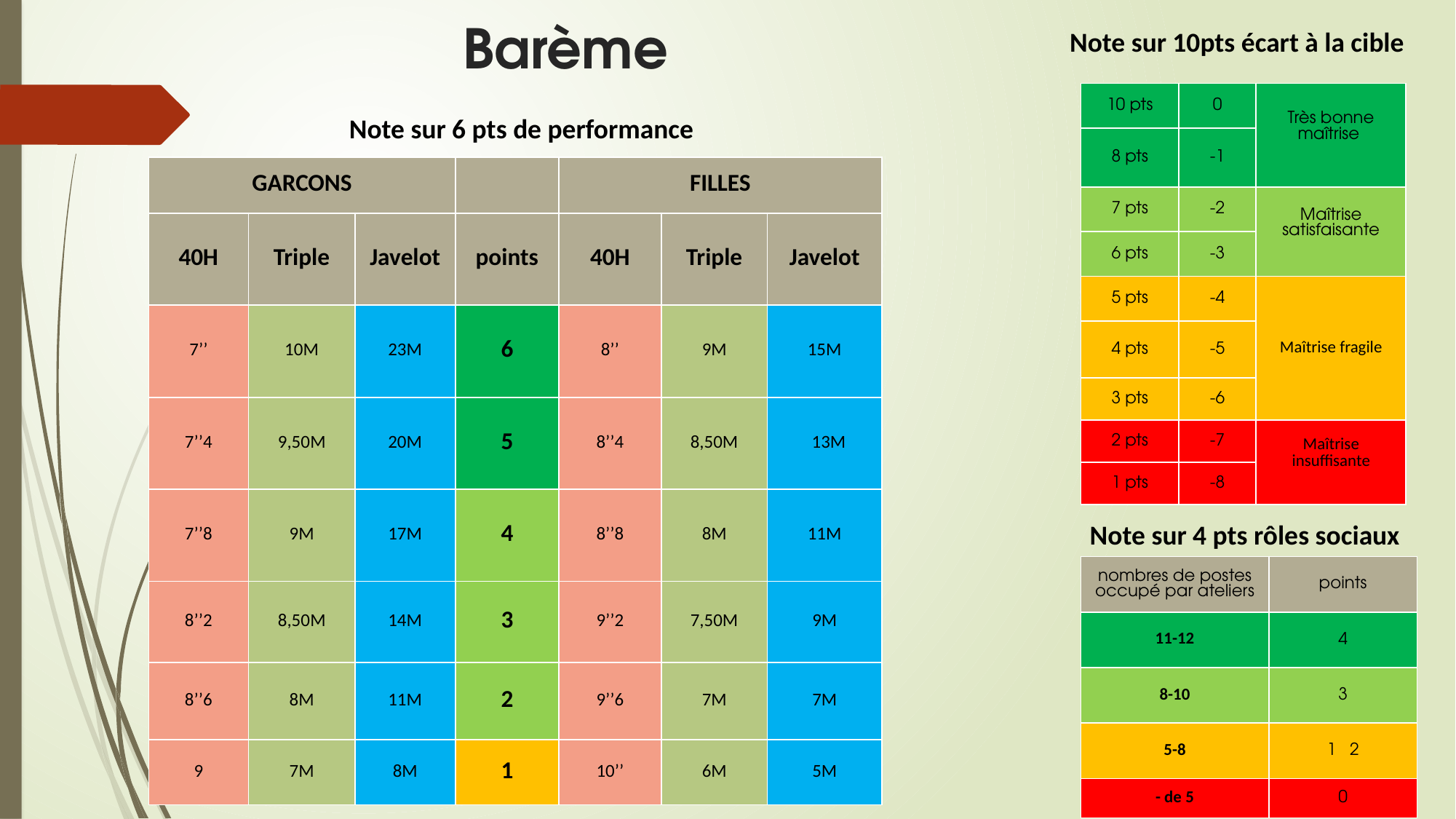

# Barème
        Note sur 10pts écart à la cible
| 10 pts | 0 | Très bonne maîtrise |
| --- | --- | --- |
| 8 pts | -1 |  |
| 7 pts | -2 | Maîtrise satisfaisante |
| 6 pts | -3 |  |
| 5 pts | -4 | Maîtrise fragile |
| 4 pts | -5 |  |
| 3 pts | -6 |  |
| 2 pts | -7 | Maîtrise insuffisante |
| 1 pts | -8 |  |
        Note sur 6 pts de performance
| GARCONS |  |  |  | FILLES |  |  |
| --- | --- | --- | --- | --- | --- | --- |
| 40H | Triple | Javelot | points | 40H | Triple | Javelot |
| 7’’ | 10M | 23M | 6 | 8’’ | 9M | 15M |
| 7’’4 | 9,50M | 20M | 5 | 8’’4 | 8,50M | 13M |
| 7’’8 | 9M | 17M | 4 | 8’’8 | 8M | 11M |
| 8’’2 | 8,50M | 14M | 3 | 9’’2 | 7,50M | 9M |
| 8’’6 | 8M | 11M | 2 | 9’’6 | 7M | 7M |
| 9 | 7M | 8M | 1 | 10’’ | 6M | 5M |
Note sur 4 pts rôles sociaux
| nombres de postes occupé par ateliers | points |
| --- | --- |
| 11-12 | 4 |
| 8-10 | 3 |
| 5-8 | 1 2 |
| - de 5 | 0 |